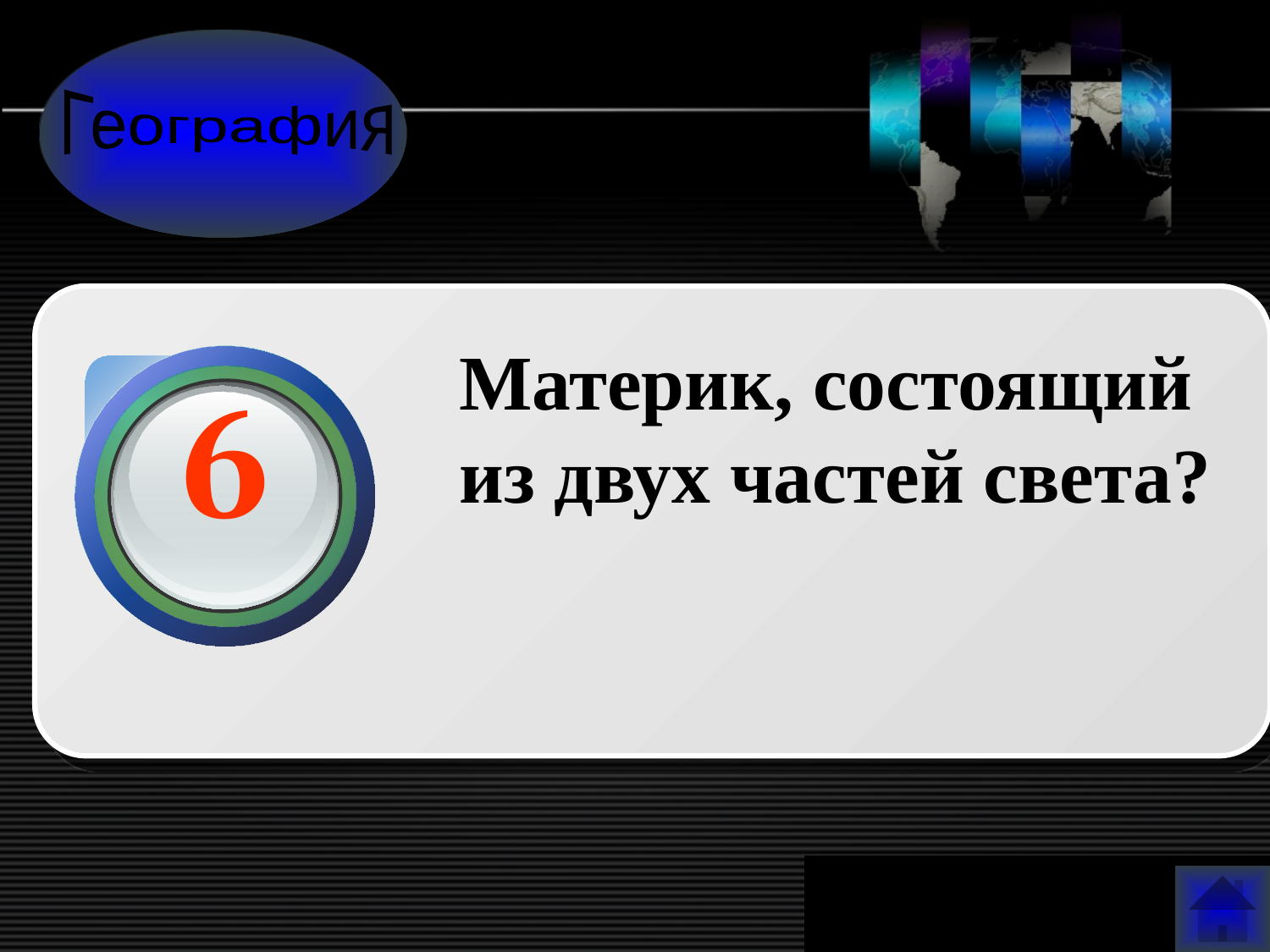

География

Материк, состоящий из двух частей света?

6

www.themegallery.com